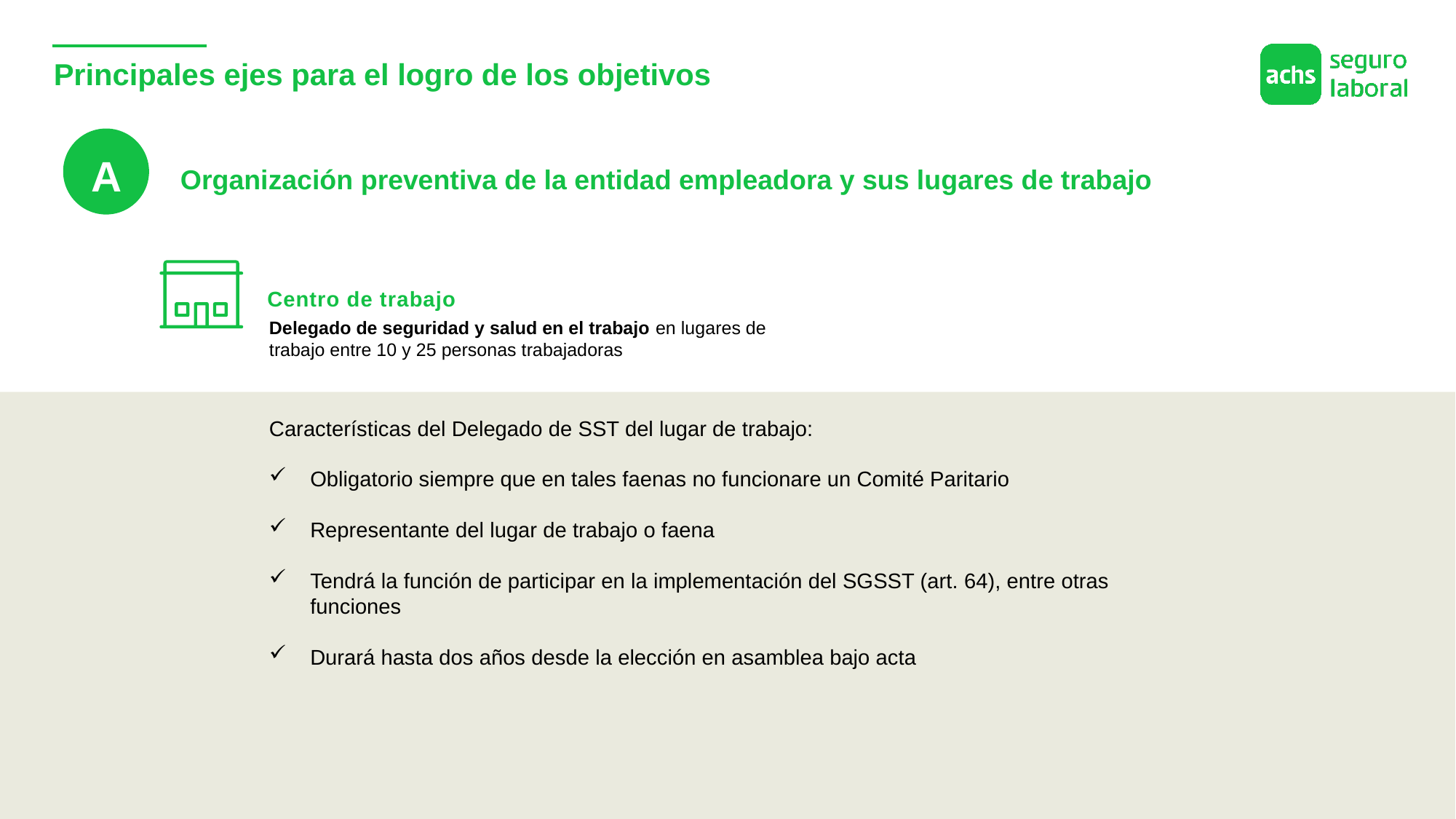

# Principales ejes para el logro de los objetivos

A
Organización preventiva de la entidad empleadora y sus lugares de trabajo

Centro de trabajo
Delegado de seguridad y salud en el trabajo en lugares de trabajo entre 10 y 25 personas trabajadoras

Características del Delegado de SST del lugar de trabajo:

Obligatorio siempre que en tales faenas no funcionare un Comité Paritario

Representante del lugar de trabajo o faena

Tendrá la función de participar en la implementación del SGSST (art. 64), entre otras funciones

Durará hasta dos años desde la elección en asamblea bajo acta

26